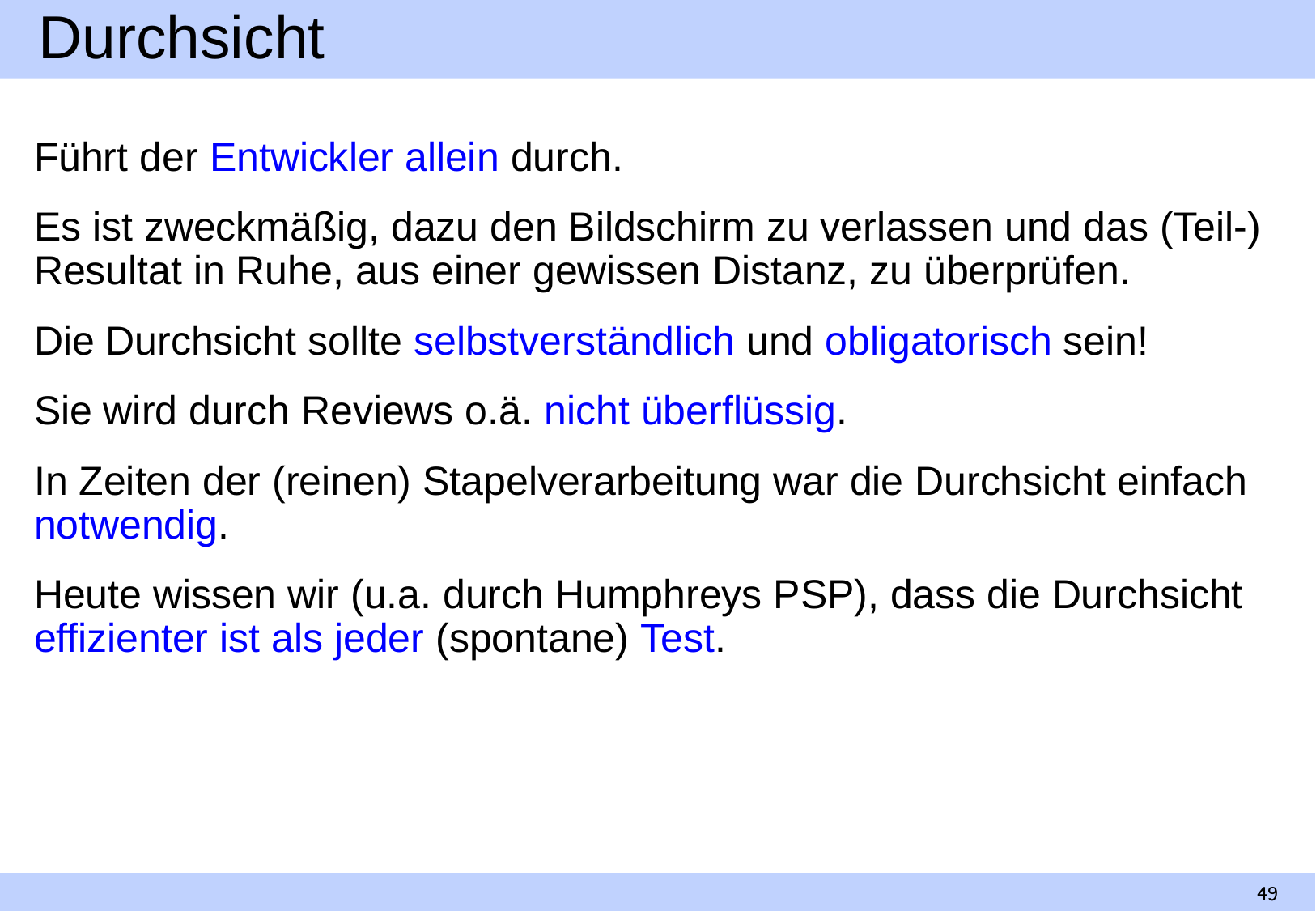

# Durchsicht
Führt der Entwickler allein durch.
Es ist zweckmäßig, dazu den Bildschirm zu verlassen und das (Teil-) Resultat in Ruhe, aus einer gewissen Distanz, zu überprüfen.
Die Durchsicht sollte selbstverständlich und obligatorisch sein!
Sie wird durch Reviews o.ä. nicht überflüssig.
In Zeiten der (reinen) Stapelverarbeitung war die Durchsicht einfach notwendig.
Heute wissen wir (u.a. durch Humphreys PSP), dass die Durchsicht effizienter ist als jeder (spontane) Test.

49